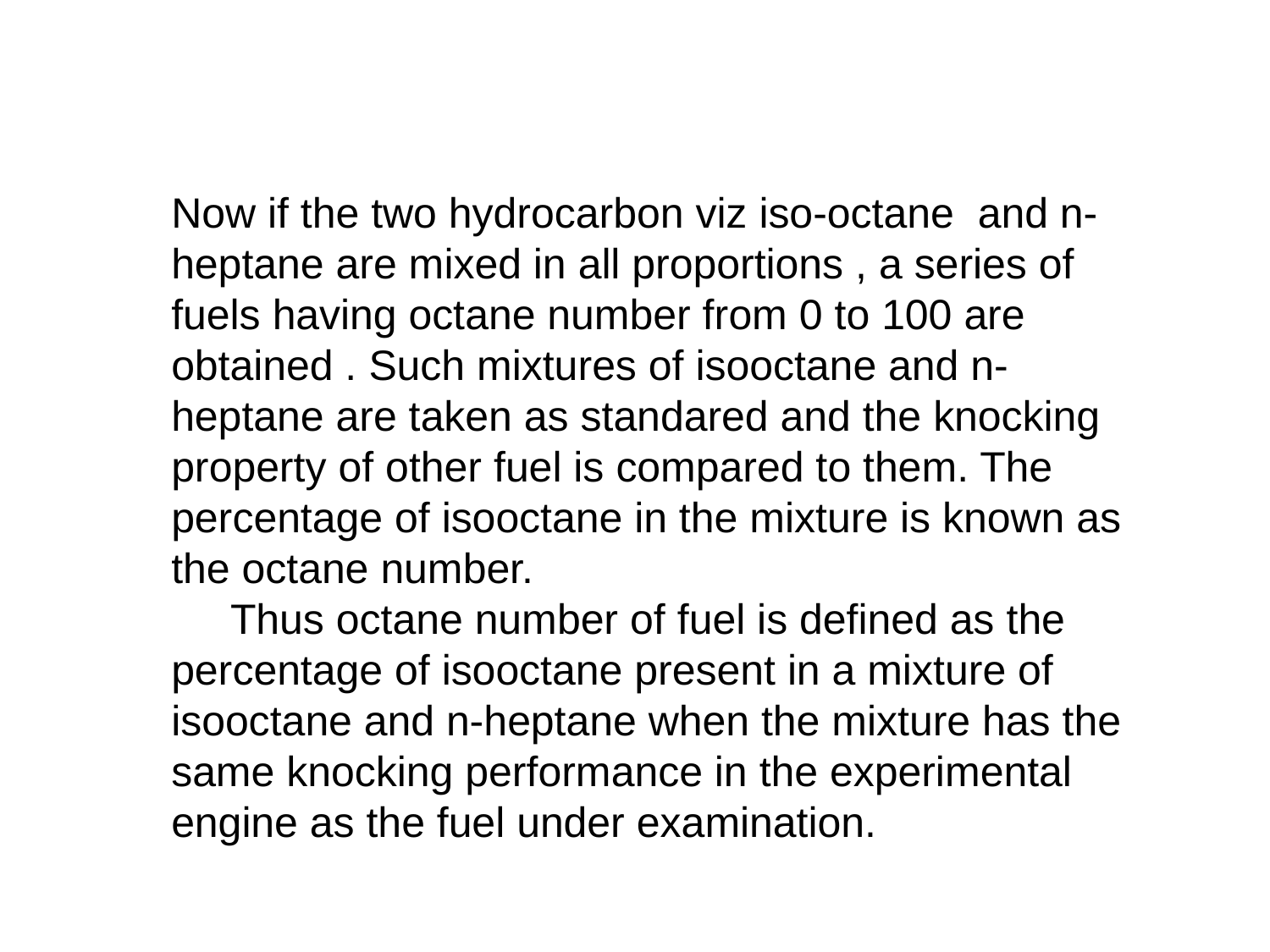

Now if the two hydrocarbon viz iso-octane  and n-heptane are mixed in all proportions , a series of fuels having octane number from 0 to 100 are obtained . Such mixtures of isooctane and n-heptane are taken as standared and the knocking property of other fuel is compared to them. The percentage of isooctane in the mixture is known as the octane number.
     Thus octane number of fuel is defined as the percentage of isooctane present in a mixture of isooctane and n-heptane when the mixture has the same knocking performance in the experimental engine as the fuel under examination.